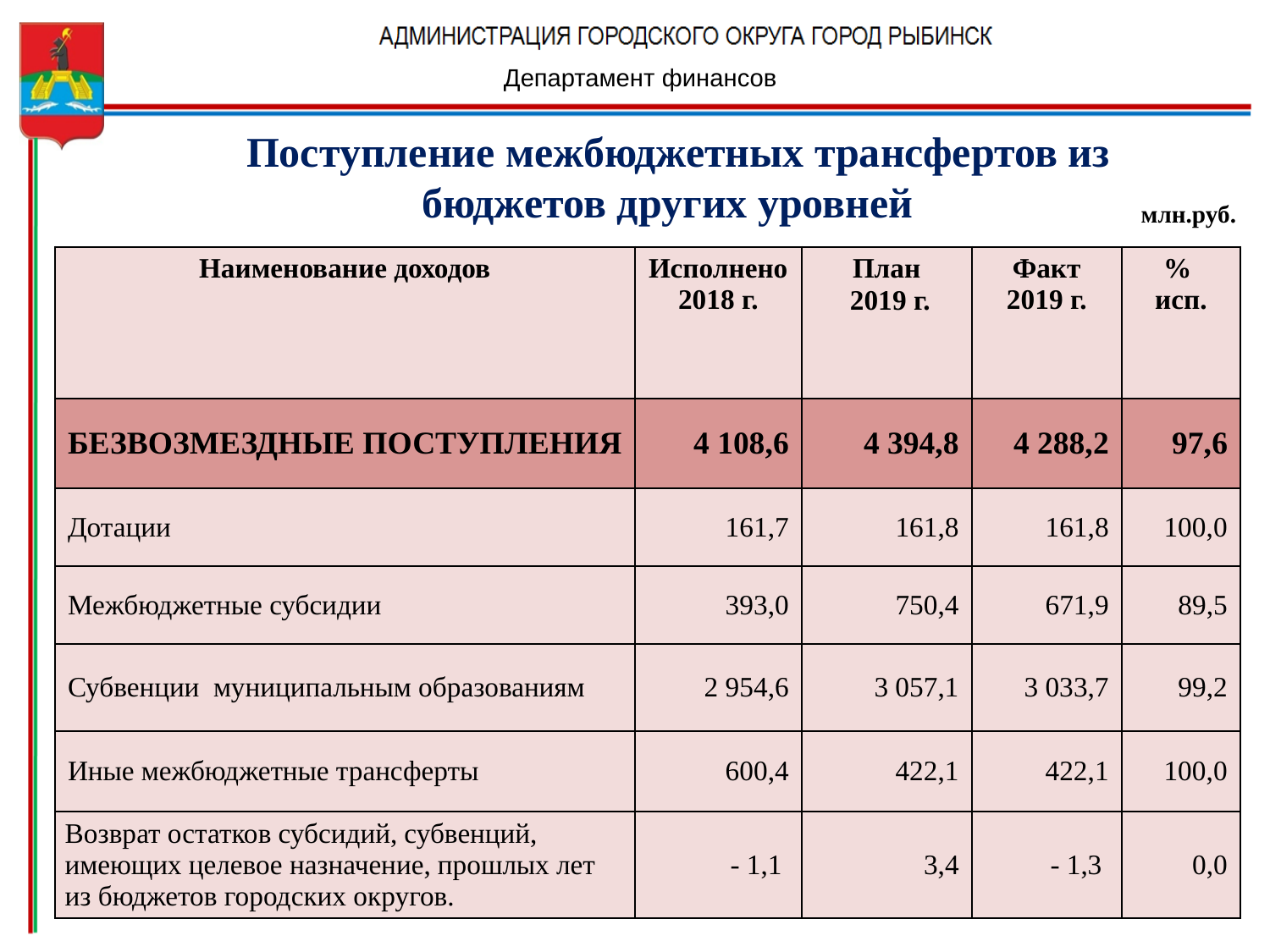

Департамент финансов

Поступление межбюджетных трансфертов из бюджетов других уровней
млн.руб.
|  |  |  |  |  |
| --- | --- | --- | --- | --- |
| Наименование доходов | Исполнено 2018 г. | План 2019 г. | Факт 2019 г. | % исп. |
| БЕЗВОЗМЕЗДНЫЕ ПОСТУПЛЕНИЯ | 4 108,6 | 4 394,8 | 4 288,2 | 97,6 |
| Дотации | 161,7 | 161,8 | 161,8 | 100,0 |
| Межбюджетные субсидии | 393,0 | 750,4 | 671,9 | 89,5 |
| Субвенции муниципальным образованиям | 2 954,6 | 3 057,1 | 3 033,7 | 99,2 |
| Иные межбюджетные трансферты | 600,4 | 422,1 | 422,1 | 100,0 |
| Возврат остатков субсидий, субвенций, имеющих целевое назначение, прошлых лет из бюджетов городских округов. | - 1,1 | 3,4 | - 1,3 | 0,0 |